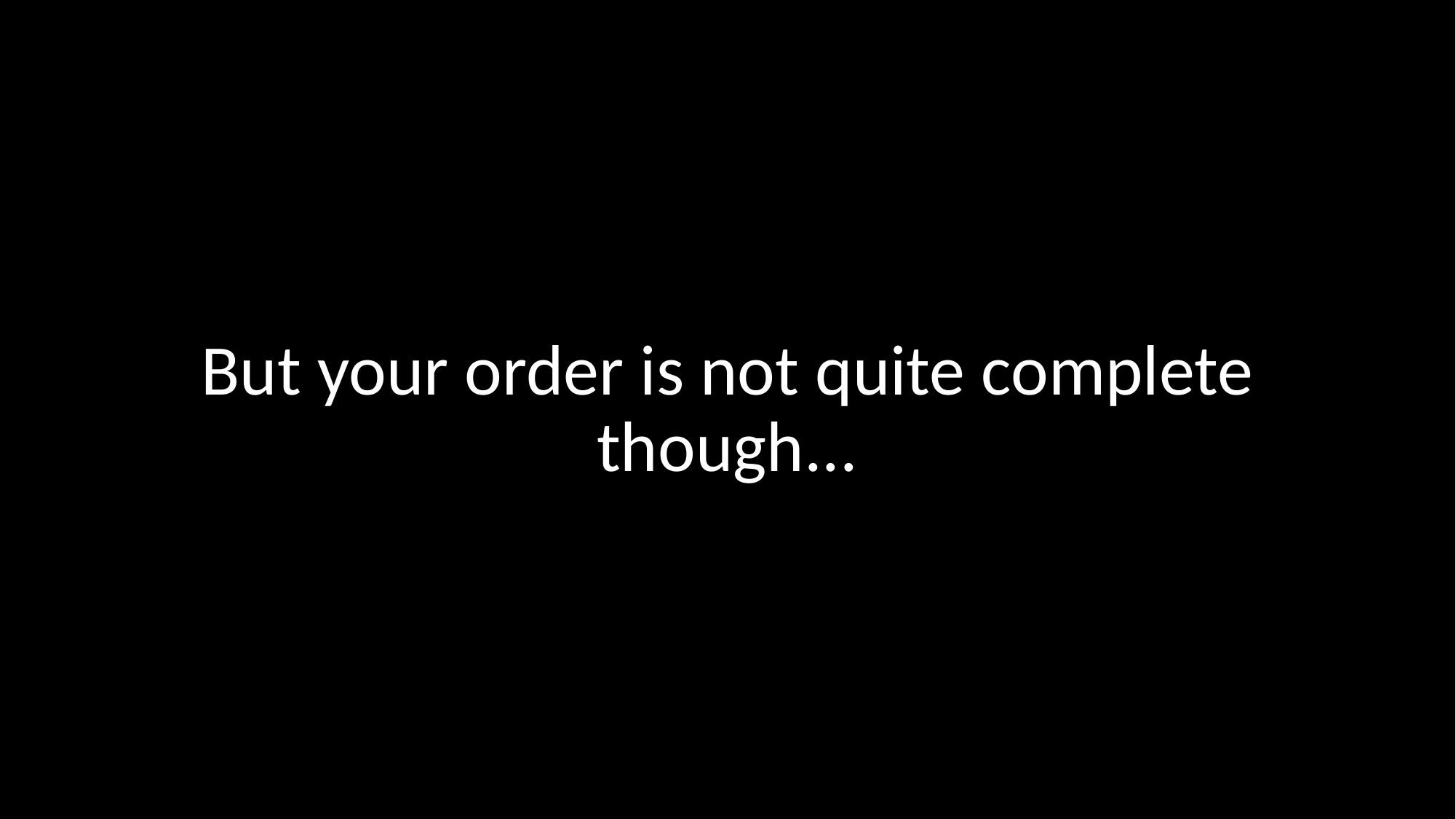

But your order is not quite complete though...